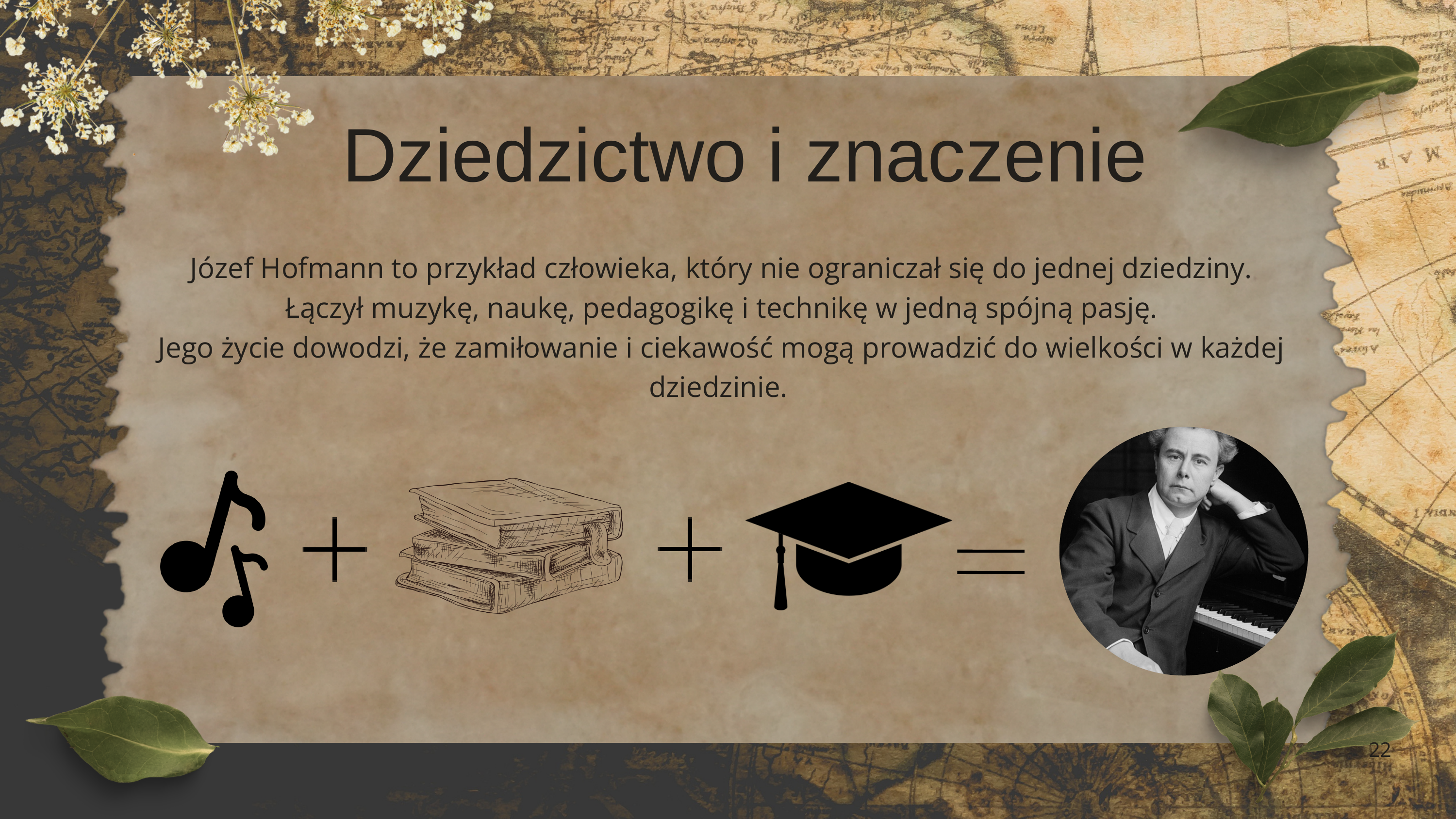

Dziedzictwo i znaczenie
Józef Hofmann to przykład człowieka, który nie ograniczał się do jednej dziedziny.
Łączył muzykę, naukę, pedagogikę i technikę w jedną spójną pasję.
Jego życie dowodzi, że zamiłowanie i ciekawość mogą prowadzić do wielkości w każdej dziedzinie.

22